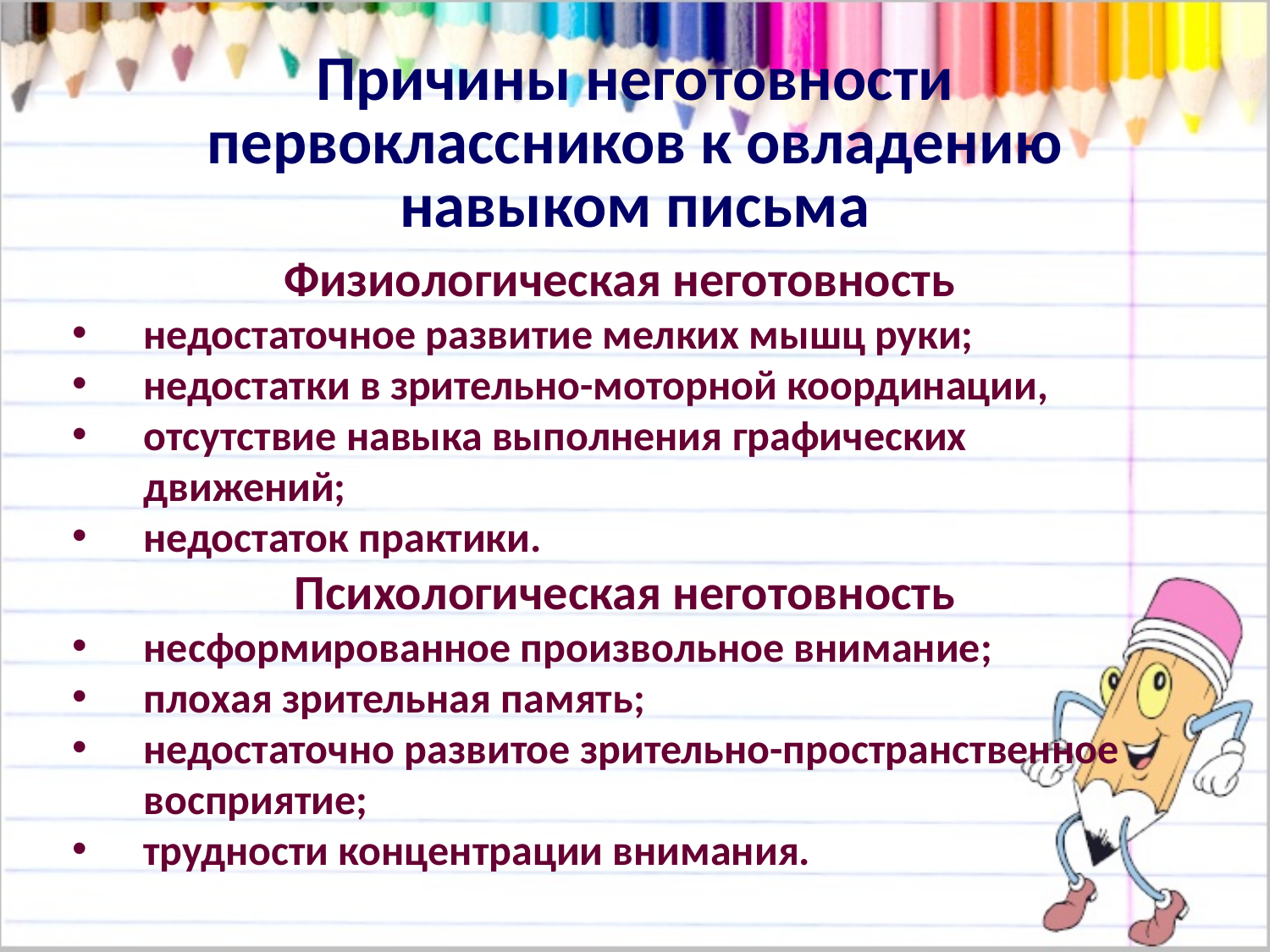

# Причины неготовности первоклассников к овладению навыком письма
Физиологическая неготовность
недостаточное развитие мелких мышц руки;
недостатки в зрительно-моторной координации,
отсутствие навыка выполнения графических движений;
недостаток практики.
Психологическая неготовность
несформированное произвольное внимание;
плохая зрительная память;
недостаточно развитое зрительно-пространственное восприятие;
трудности концентрации внимания.